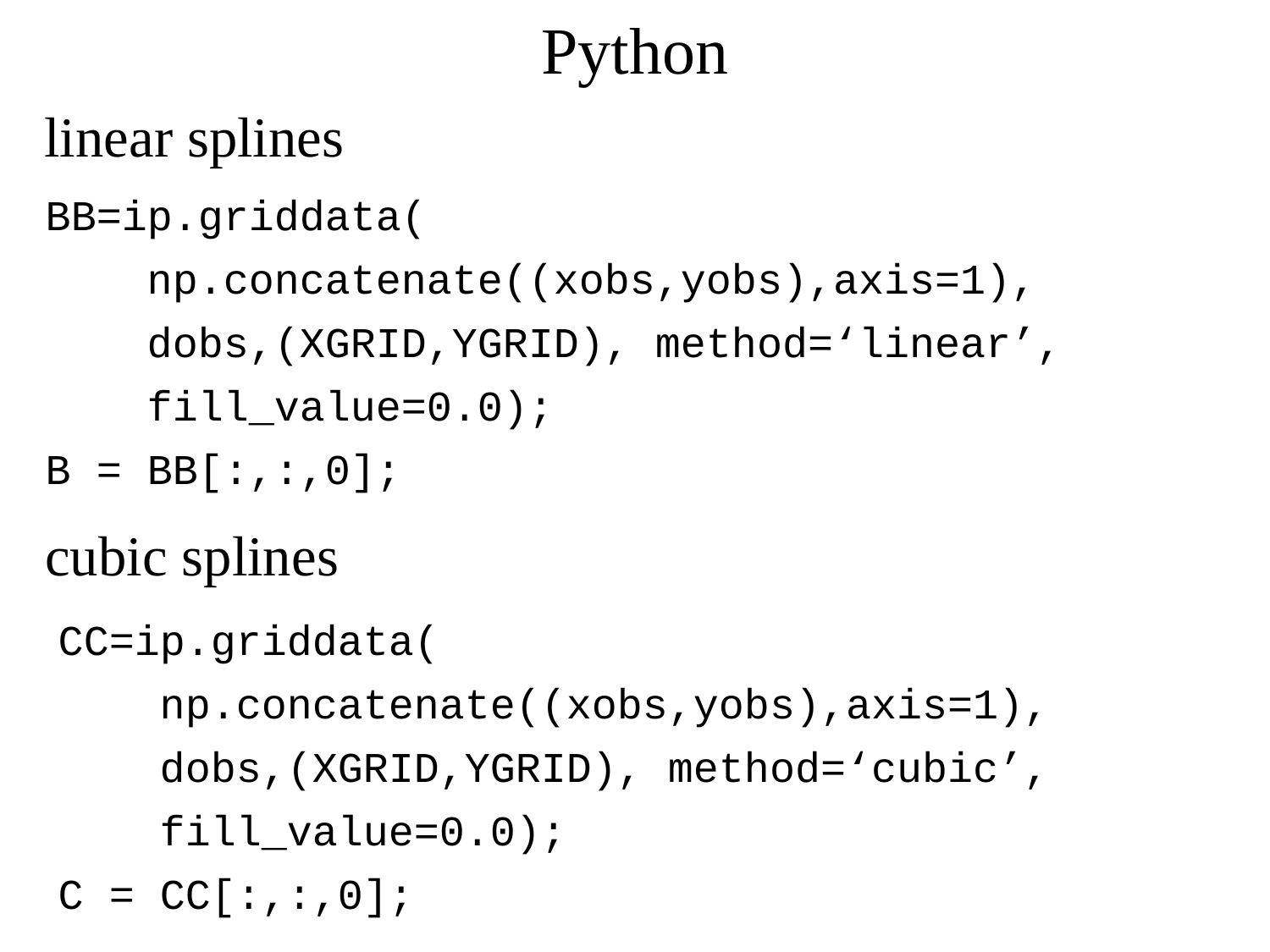

# Python
linear splines
BB=ip.griddata(
    np.concatenate((xobs,yobs),axis=1),
    dobs,(XGRID,YGRID), method=‘linear’,
    fill_value=0.0);
B = BB[:,:,0];

cubic splines
CC=ip.griddata(
    np.concatenate((xobs,yobs),axis=1),
    dobs,(XGRID,YGRID), method=‘cubic’,
    fill_value=0.0);
C = CC[:,:,0];